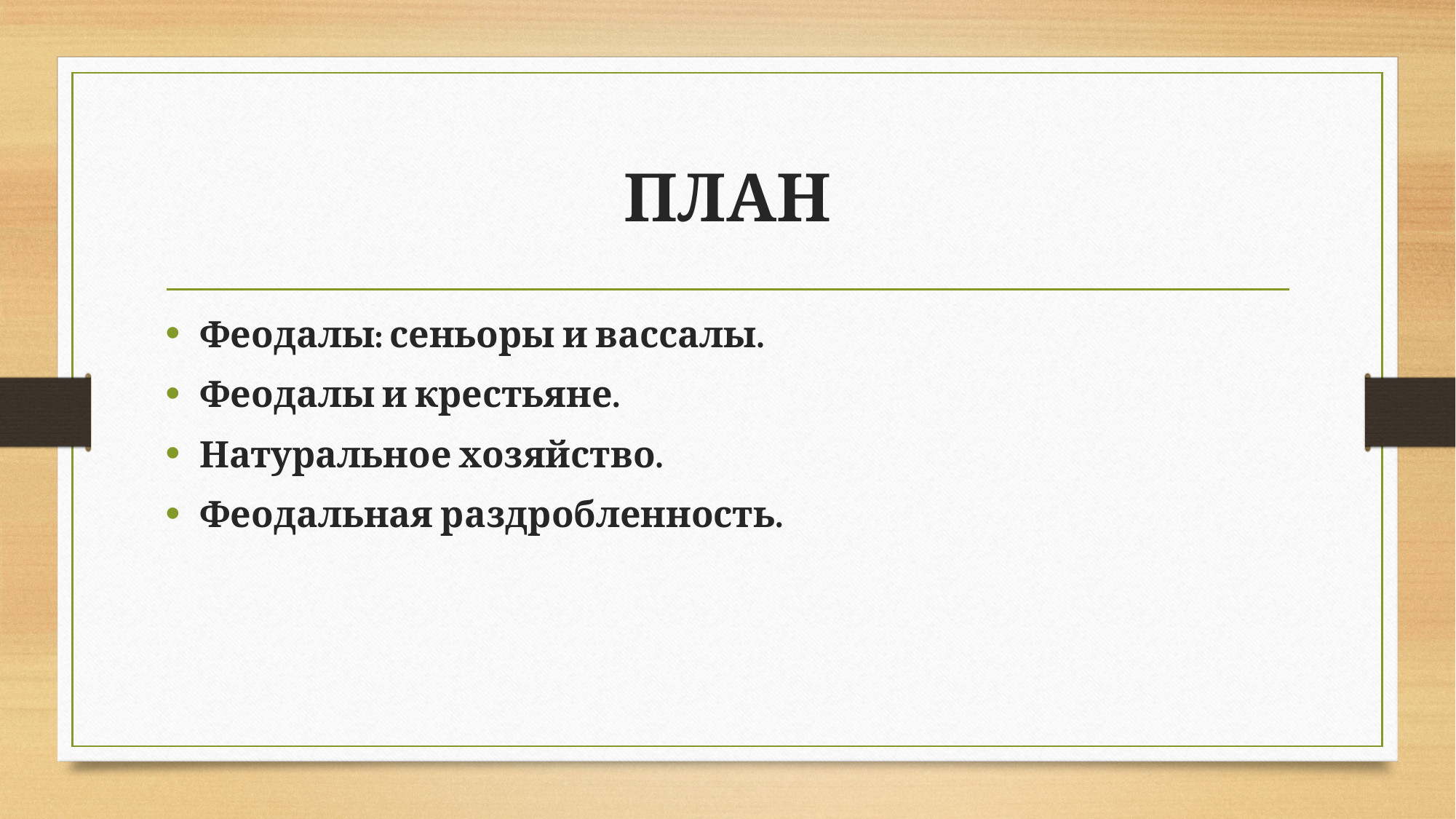

# ПЛАН
Феодалы: сеньоры и вассалы.
Феодалы и крестьяне.
Натуральное хозяйство.
Феодальная раздробленность.